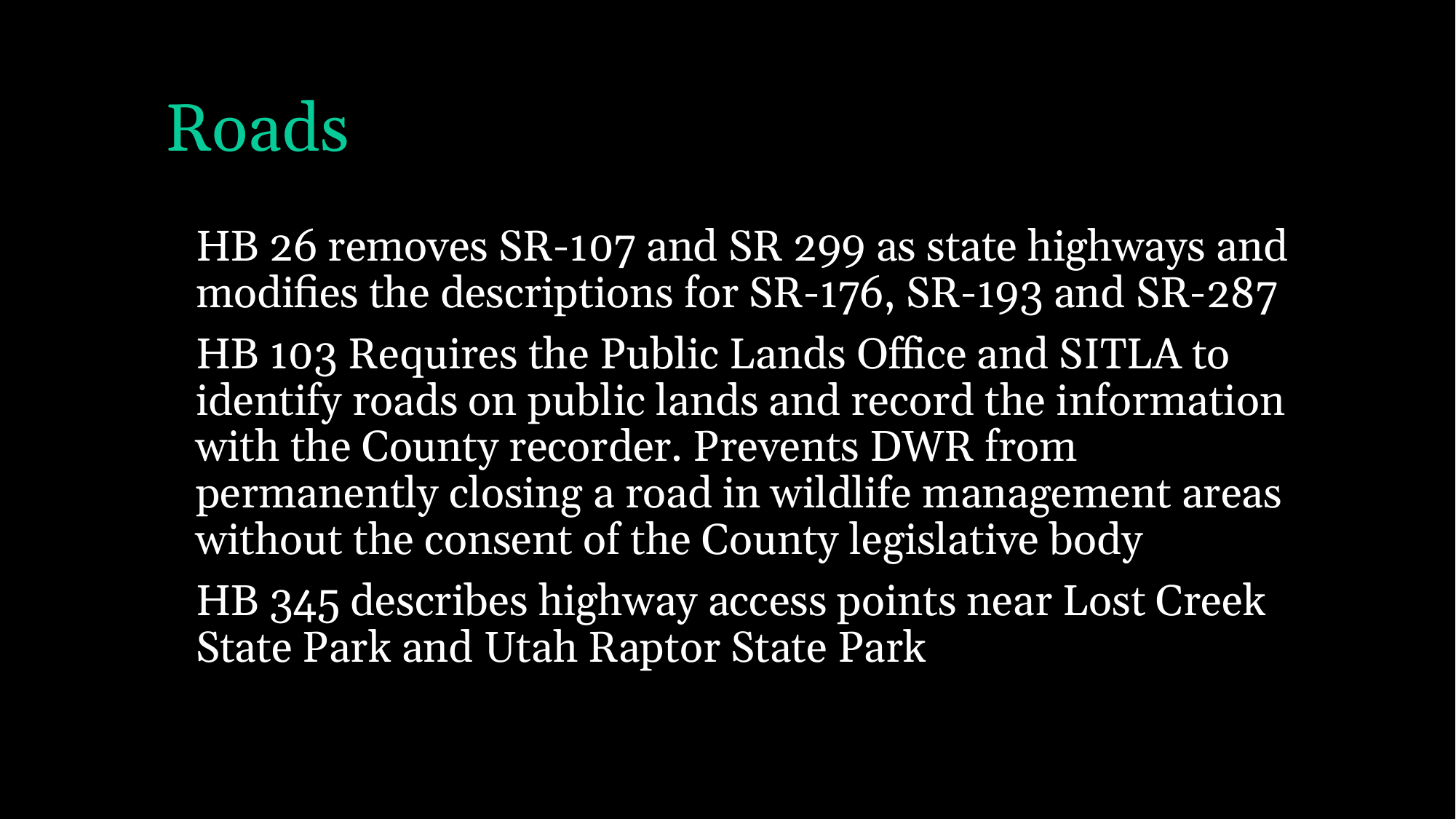

# Roads
HB 26 removes SR-107 and SR 299 as state highways and modifies the descriptions for SR-176, SR-193 and SR-287
HB 103 Requires the Public Lands Office and SITLA to identify roads on public lands and record the information with the County recorder. Prevents DWR from permanently closing a road in wildlife management areas without the consent of the County legislative body
HB 345 describes highway access points near Lost Creek State Park and Utah Raptor State Park